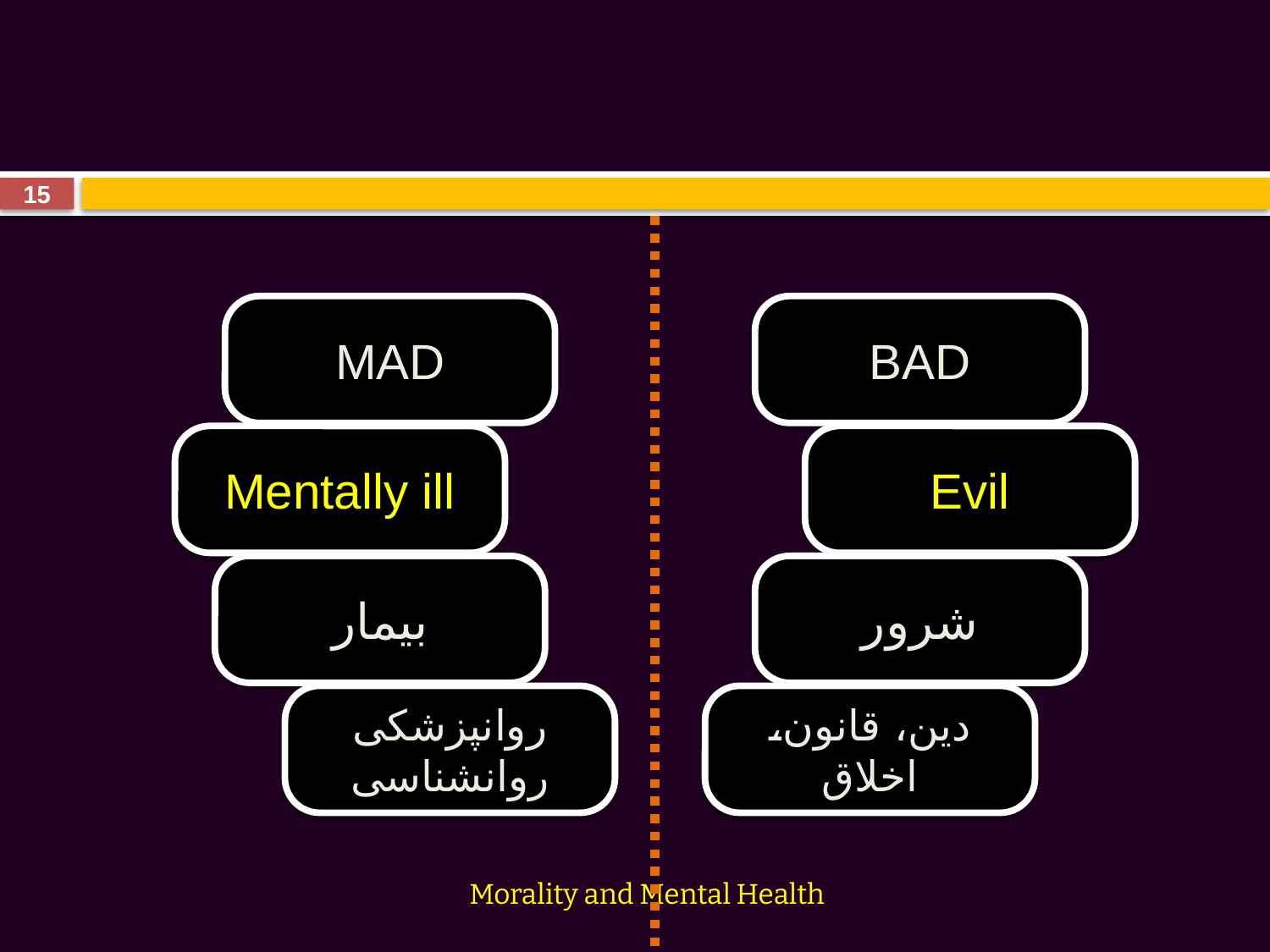

#
15
MAD
BAD
Mentally ill
Evil
بیمار
شرور
روانپزشکی روانشناسی
دین، قانون، اخلاق
Morality and Mental Health